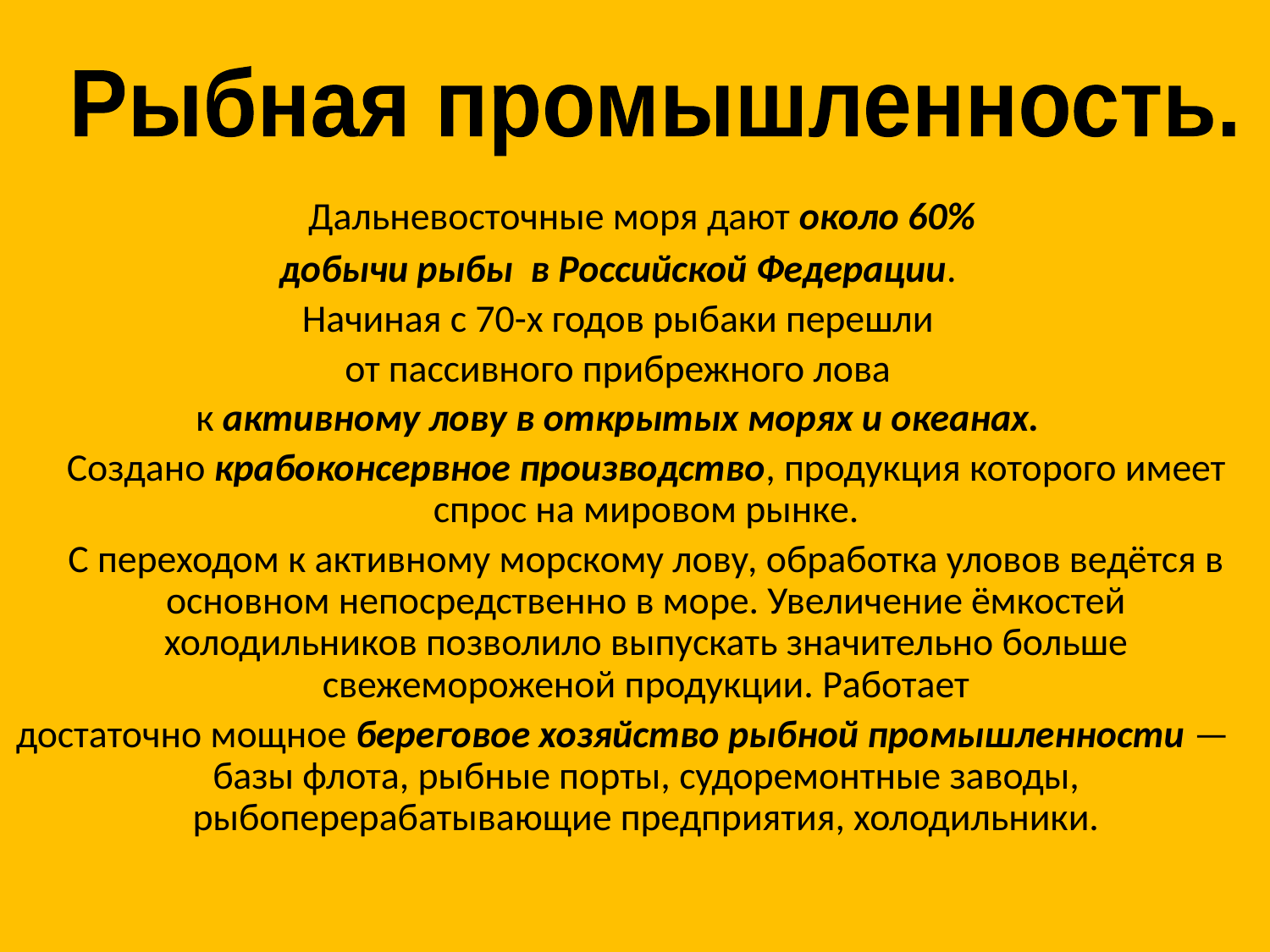

Рыбная промышленность.
	Дальневосточные моря дают около 60%
добычи рыбы  в Российской Федерации.
Начиная с 70-х годов рыбаки перешли
от пассивного прибрежного лова
к активному лову в открытых морях и океанах.
	Создано крабоконсервное производство, продукция которого имеет спрос на мировом рынке.
	С переходом к активному морскому лову, обработка уловов ведётся в основном непосредственно в море. Увеличение ёмкостей холодильников позволило выпускать значительно больше свежемороженой продукции. Работает
достаточно мощное береговое хозяйство рыбной промышленности — базы флота, рыбные порты, судоремонтные заводы, рыбоперерабатывающие предприятия, холодильники.